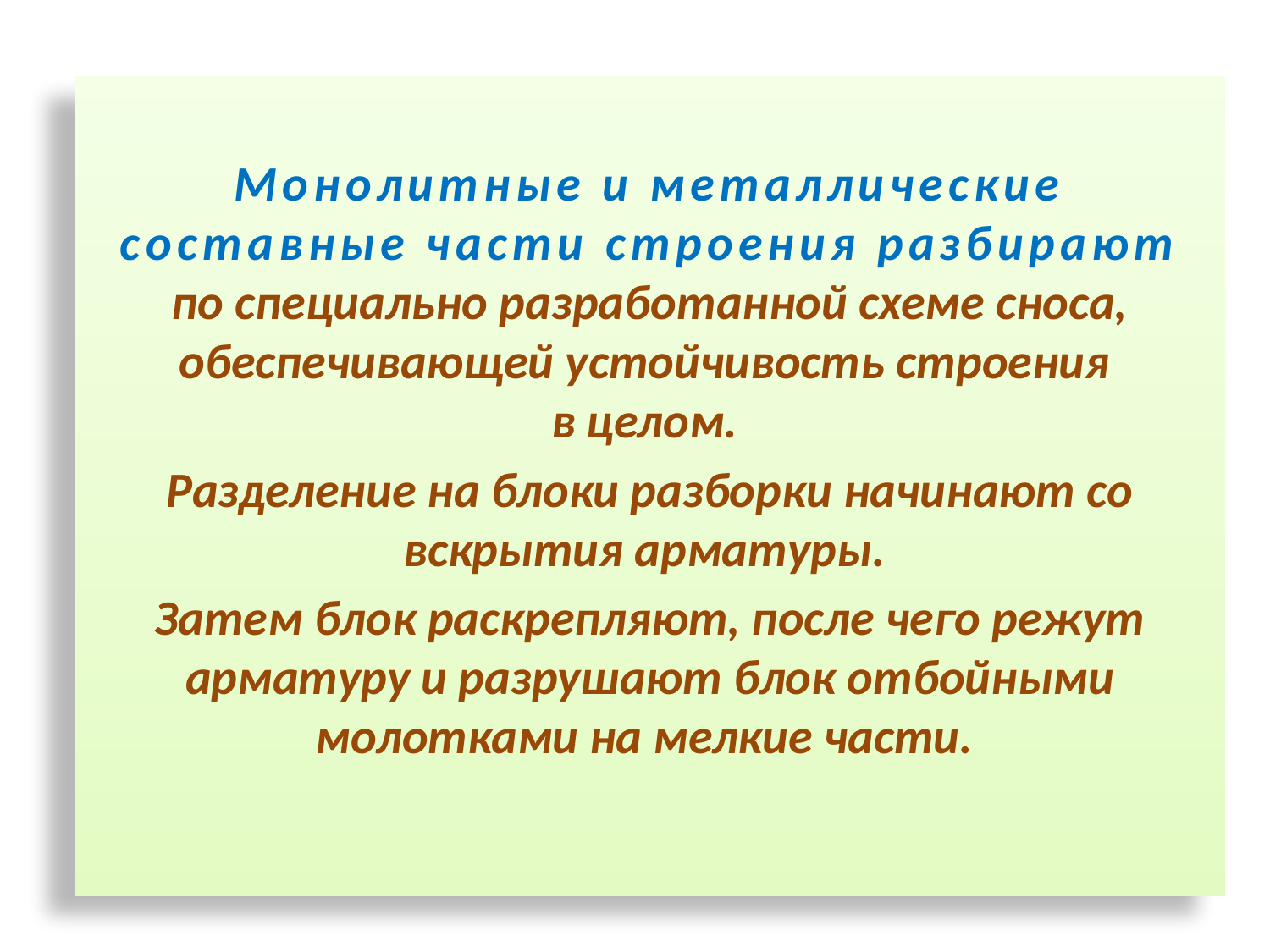

Монолитные и металлические составные части строения разбирают по специально разработанной схеме сноса, обеспечивающей устойчивость строения
в целом.
Разделение на блоки разборки начинают со вскрытия арматуры.
Затем блок раскрепляют, после чего режут арматуру и разрушают блок отбойными молотками на мелкие части.